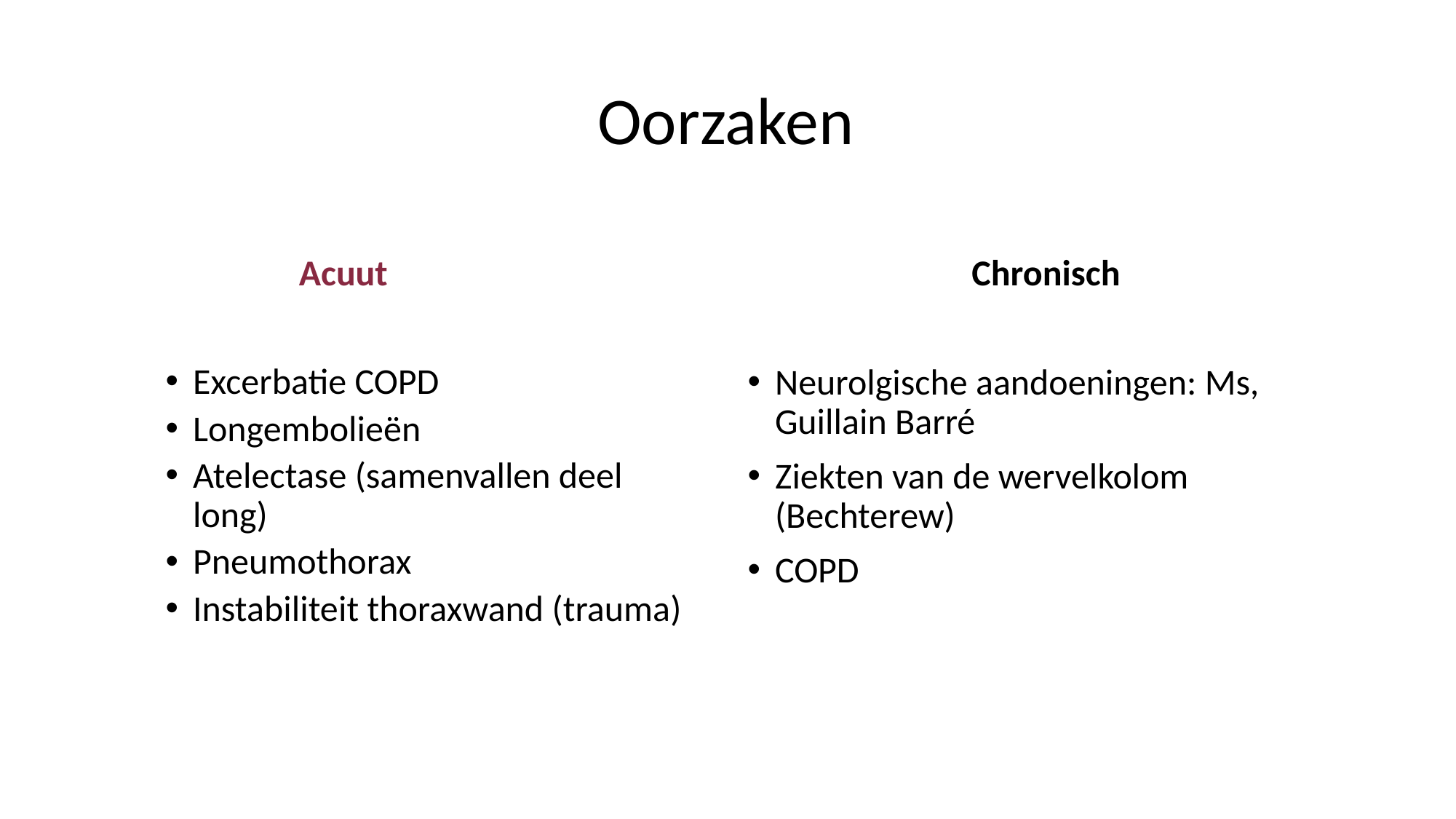

# Oorzaken
Acuut
Chronisch

Excerbatie COPD
Longembolieën
Atelectase (samenvallen deel long)
Pneumothorax
Instabiliteit thoraxwand (trauma)

Neurolgische aandoeningen: Ms, Guillain Barré
Ziekten van de wervelkolom (Bechterew)
COPD